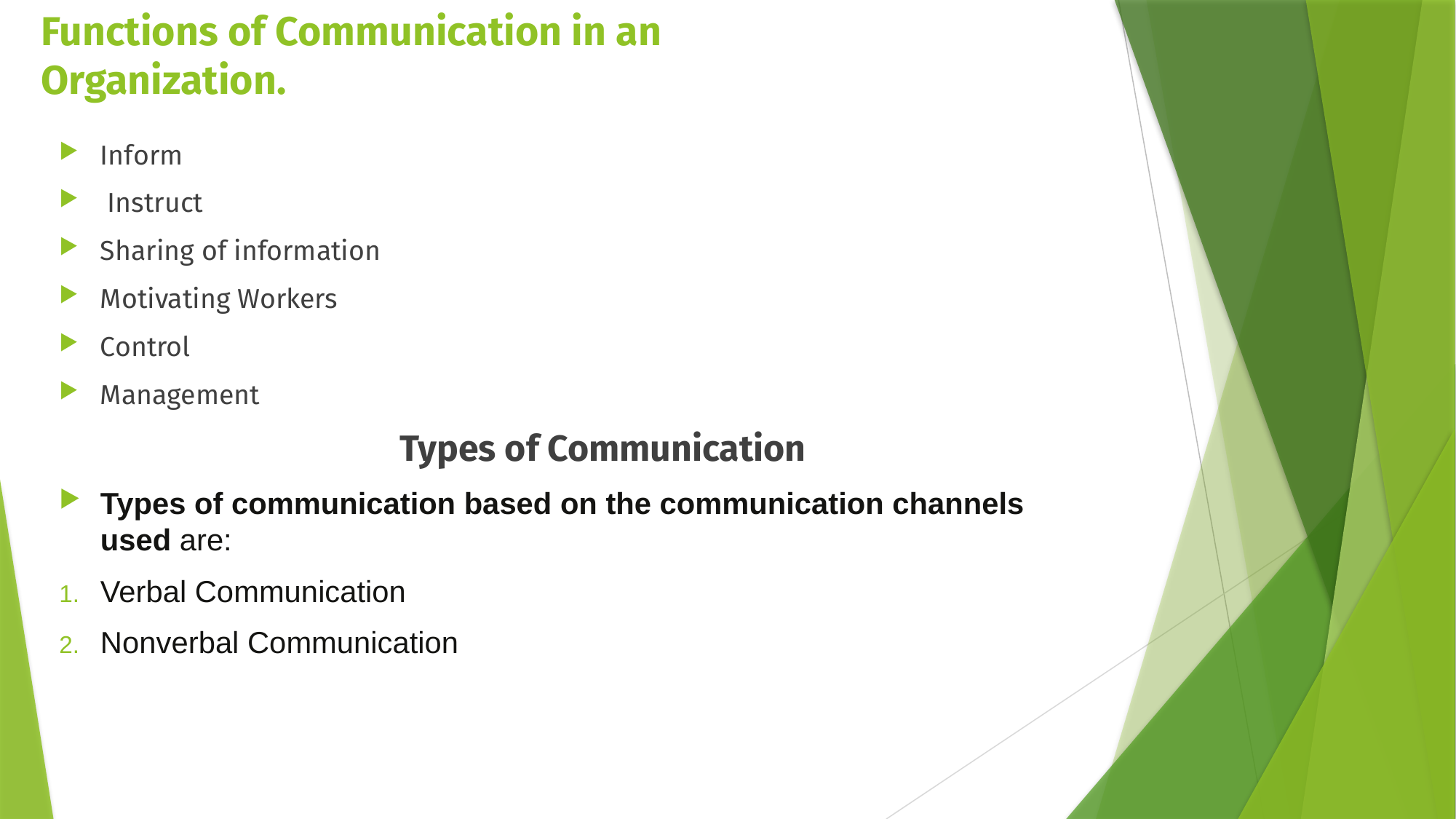

# Functions of Communication in an Organization.
Inform
 Instruct
Sharing of information
Motivating Workers
Control
Management
Types of Communication
Types of communication based on the communication channels used are:
Verbal Communication
Nonverbal Communication